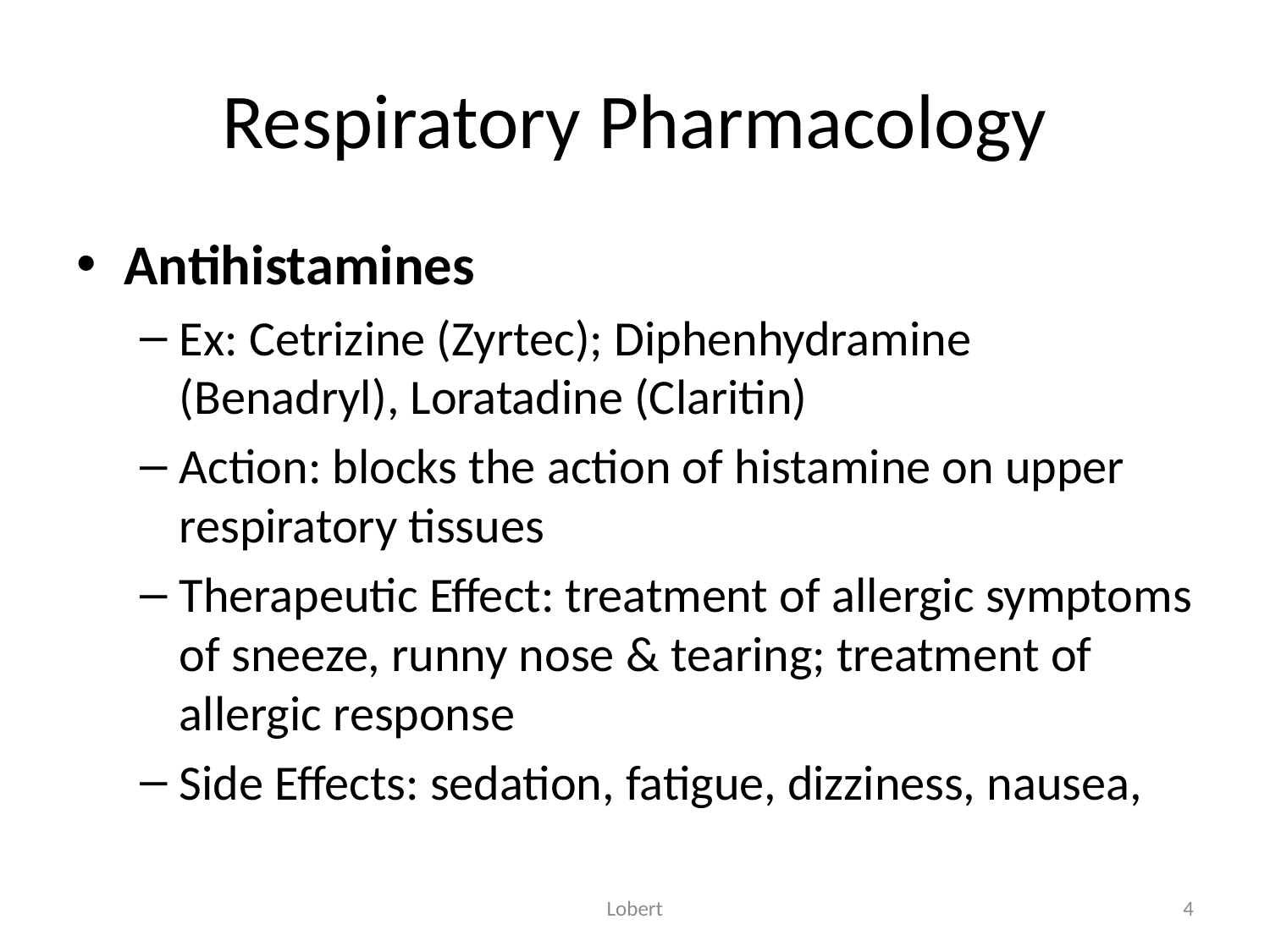

# Respiratory Pharmacology
Antihistamines
Ex: Cetrizine (Zyrtec); Diphenhydramine (Benadryl), Loratadine (Claritin)
Action: blocks the action of histamine on upper respiratory tissues
Therapeutic Effect: treatment of allergic symptoms of sneeze, runny nose & tearing; treatment of allergic response
Side Effects: sedation, fatigue, dizziness, nausea,
Lobert
4